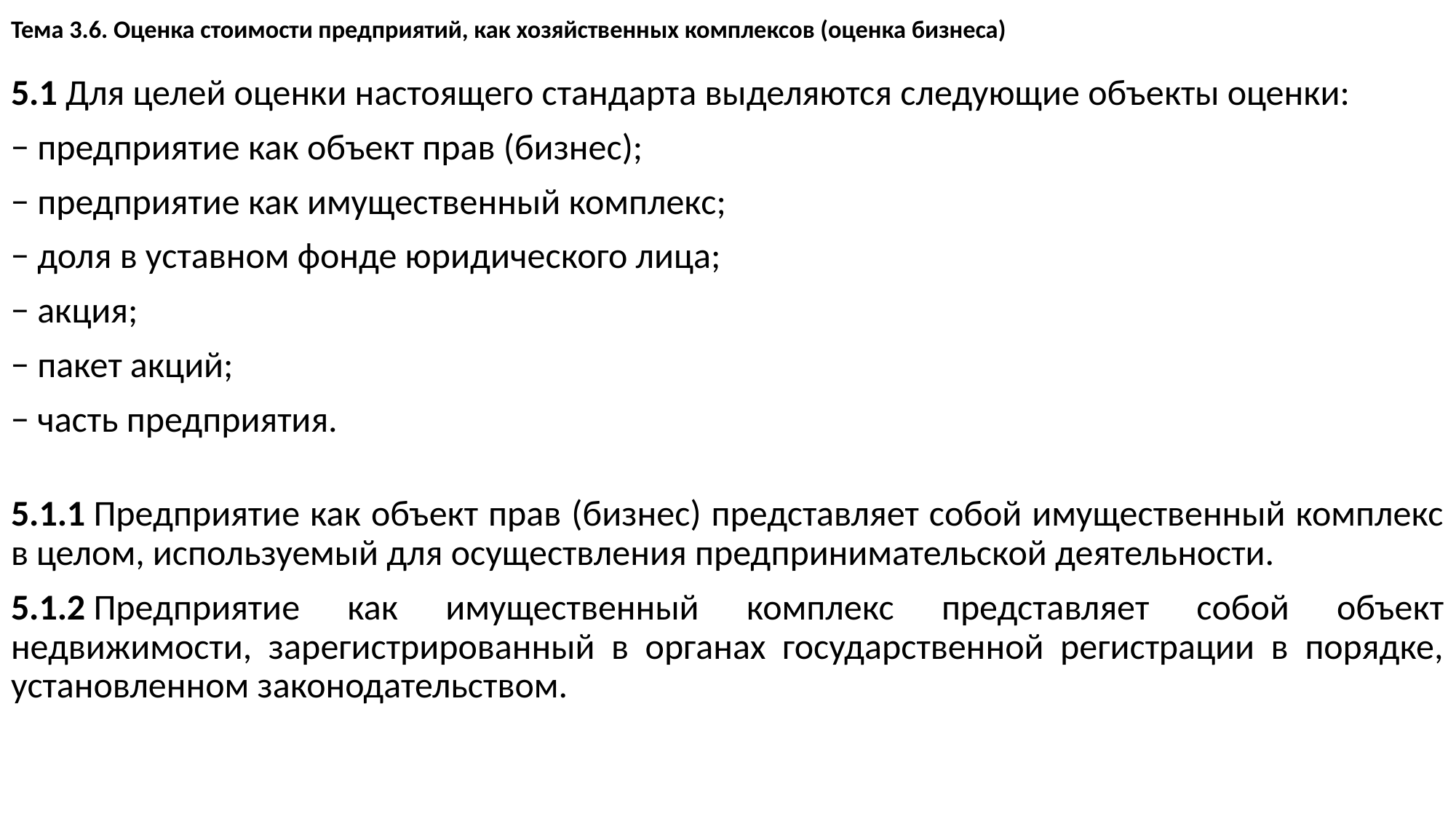

# Тема 3.6. Оценка стоимости предприятий, как хозяйственных комплексов (оценка бизнеса)
5.1 Для целей оценки настоящего стандарта выделяются следующие объекты оценки:
− предприятие как объект прав (бизнес);
− предприятие как имущественный комплекс;
− доля в уставном фонде юридического лица;
− акция;
− пакет акций;
− часть предприятия.
5.1.1 Предприятие как объект прав (бизнес) представляет собой имущественный комплекс в целом, используемый для осуществления предпринимательской деятельности.
5.1.2 Предприятие как имущественный комплекс представляет собой объект недвижимости, зарегистрированный в органах государственной регистрации в порядке, установленном законодательством.